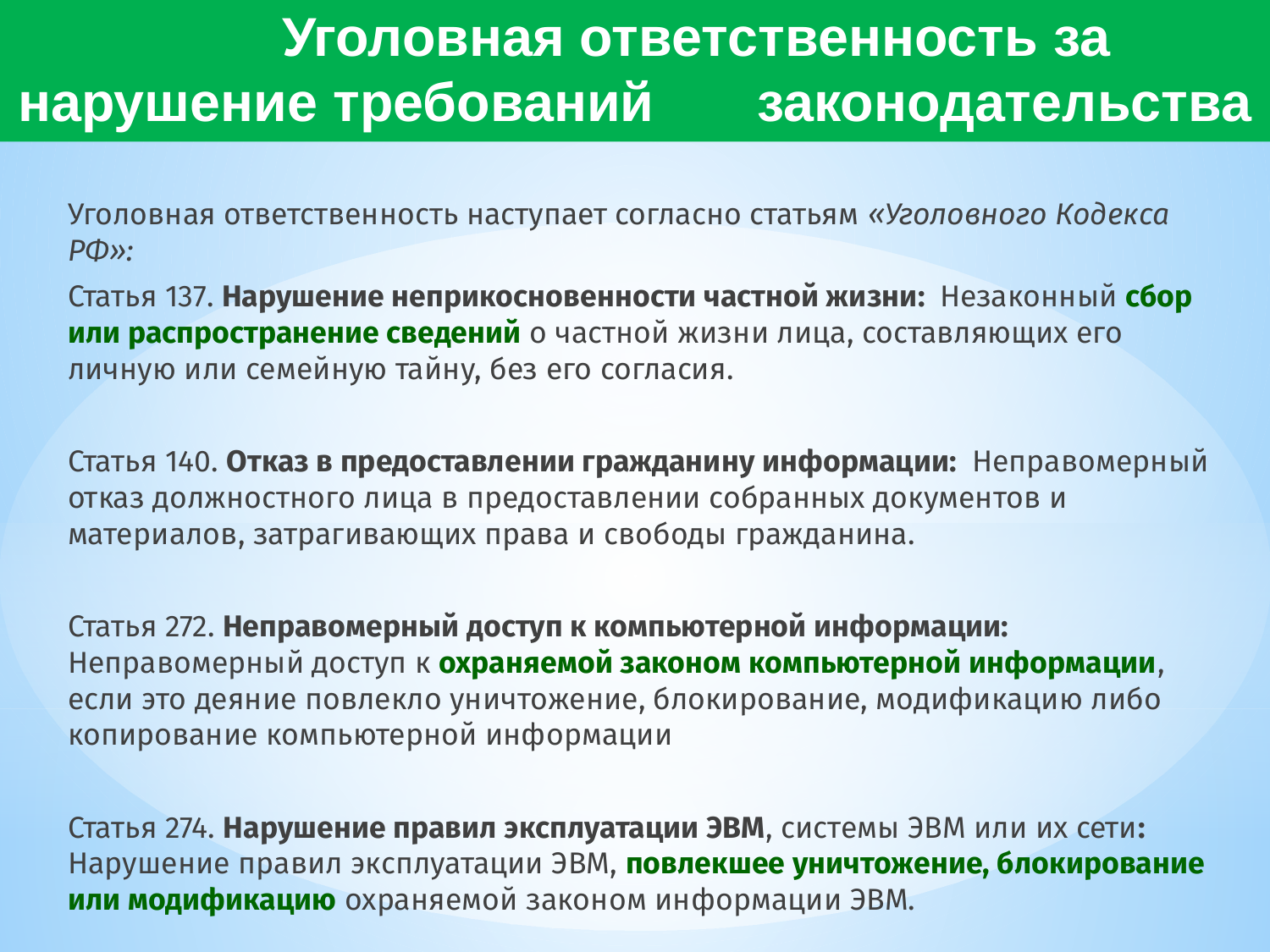

# Уголовная ответственность за нарушение требований 	законодательства

Уголовная ответственность наступает согласно статьям «Уголовного Кодекса РФ»:
Статья 137. Нарушение неприкосновенности частной жизни:  Незаконный сбор или распространение сведений о частной жизни лица, составляющих его личную или семейную тайну, без его согласия.

Статья 140. Отказ в предоставлении гражданину информации:  Неправомерный отказ должностного лица в предоставлении собранных документов и материалов, затрагивающих права и свободы гражданина.

Статья 272. Неправомерный доступ к компьютерной информации:  Неправомерный доступ к охраняемой законом компьютерной информации, если это деяние повлекло уничтожение, блокирование, модификацию либо копирование компьютерной информации

Статья 274. Нарушение правил эксплуатации ЭВМ, системы ЭВМ или их сети:  Нарушение правил эксплуатации ЭВМ, повлекшее уничтожение, блокирование или модификацию охраняемой законом информации ЭВМ.